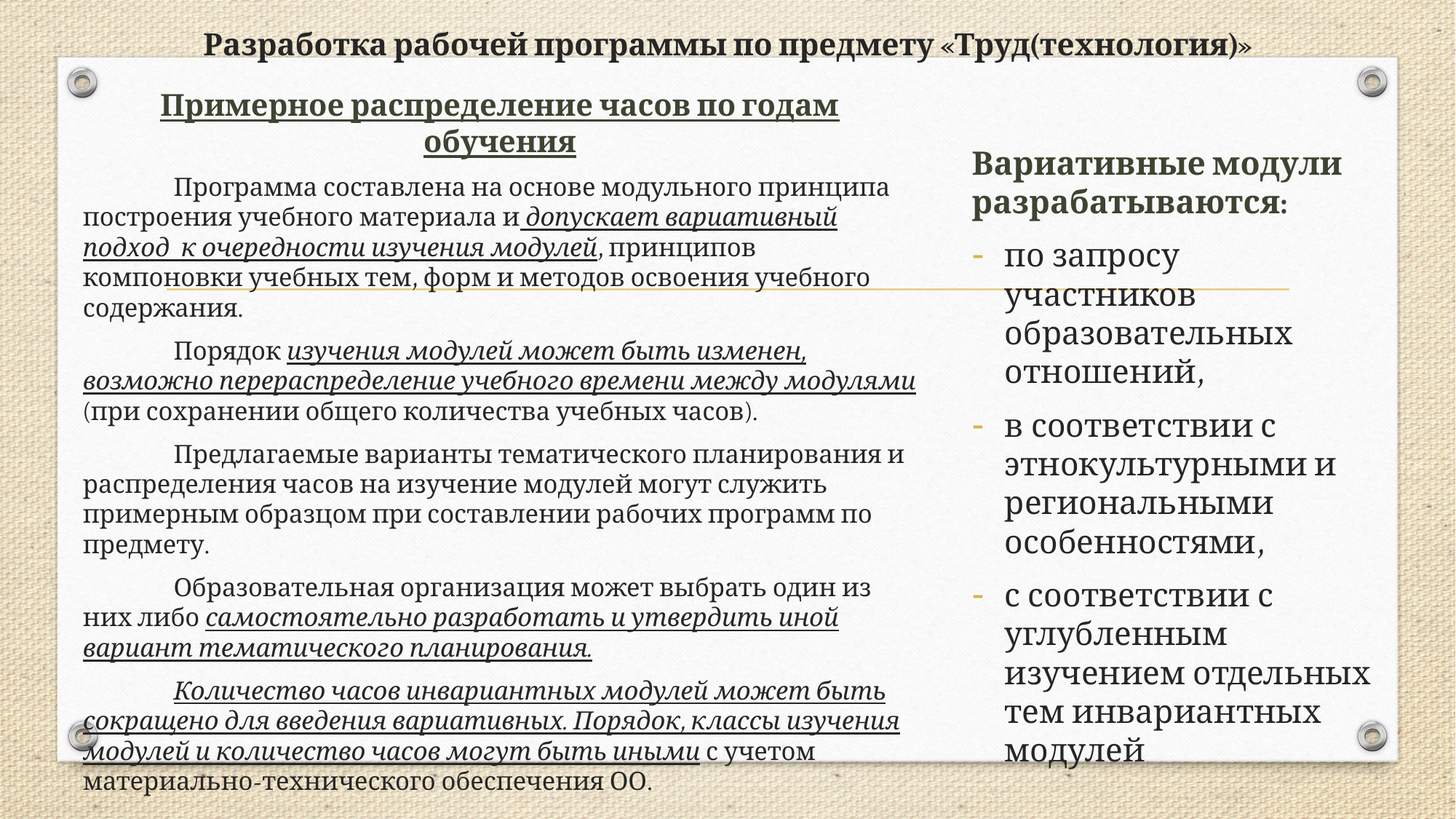

# Разработка рабочей программы по предмету «Труд(технология)»
Примерное распределение часов по годам обучения
	Программа составлена на основе модульного принципа построения учебного материала и допускает вариативный подход  к очередности изучения модулей, принципов компоновки учебных тем, форм и методов освоения учебного содержания.
	Порядок изучения модулей может быть изменен, возможно перераспределение учебного времени между модулями (при сохранении общего количества учебных часов).
	Предлагаемые варианты тематического планирования и распределения часов на изучение модулей могут служить примерным образцом при составлении рабочих программ по предмету.
	Образовательная организация может выбрать один из них либо самостоятельно разработать и утвердить иной вариант тематического планирования.
	Количество часов инвариантных модулей может быть сокращено для введения вариативных. Порядок, классы изучения модулей и количество часов могут быть иными с учетом материально-технического обеспечения ОО.

Вариативные модули разрабатываются:
по запросу участников образовательных отношений,
в соответствии с этнокультурными и региональными особенностями,
с соответствии с углубленным изучением отдельных тем инвариантных модулей